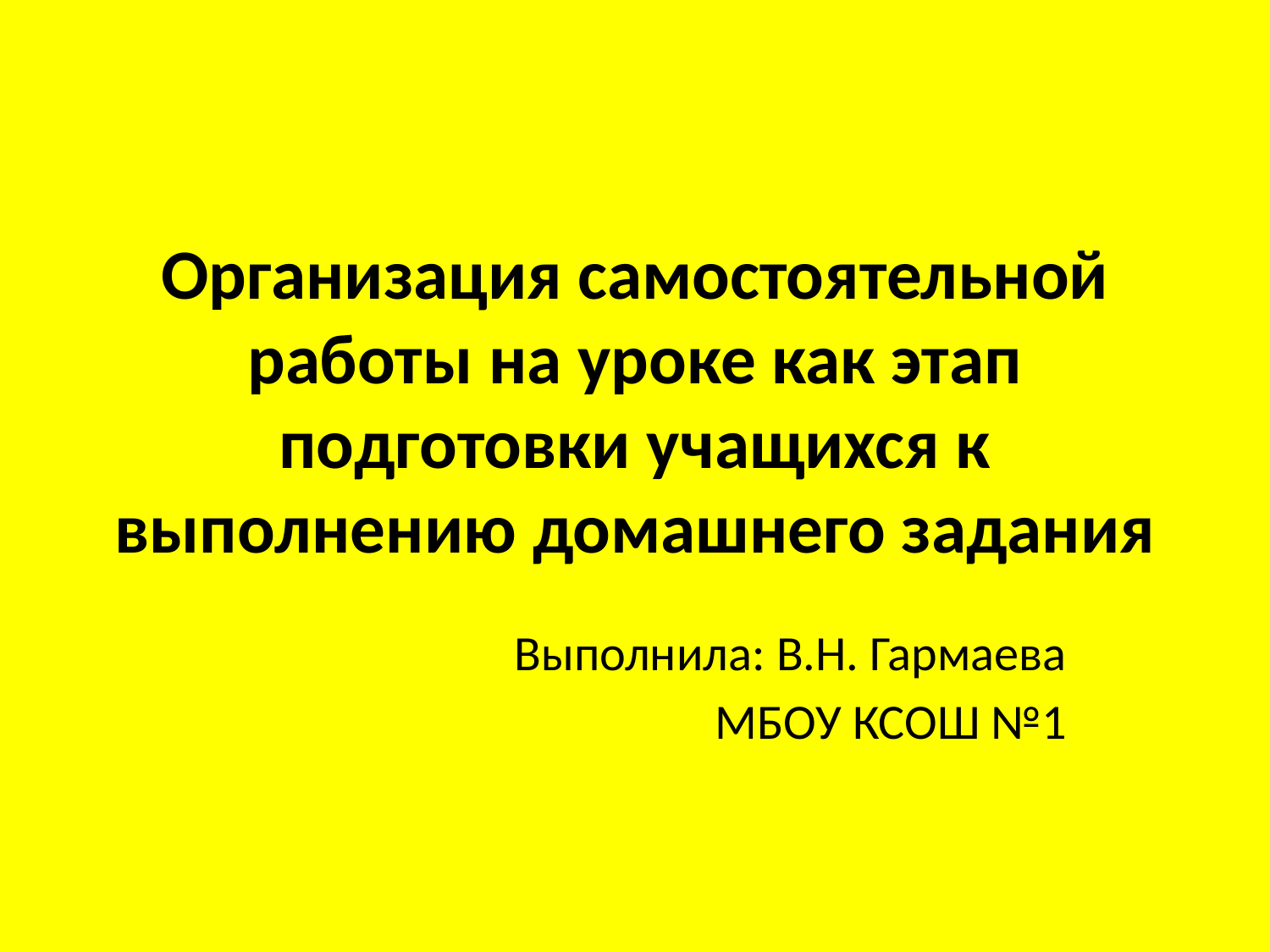

# Организация самостоятельной работы на уроке как этап подготовки учащихся к выполнению домашнего задания
Выполнила: В.Н. Гармаева
МБОУ КСОШ №1